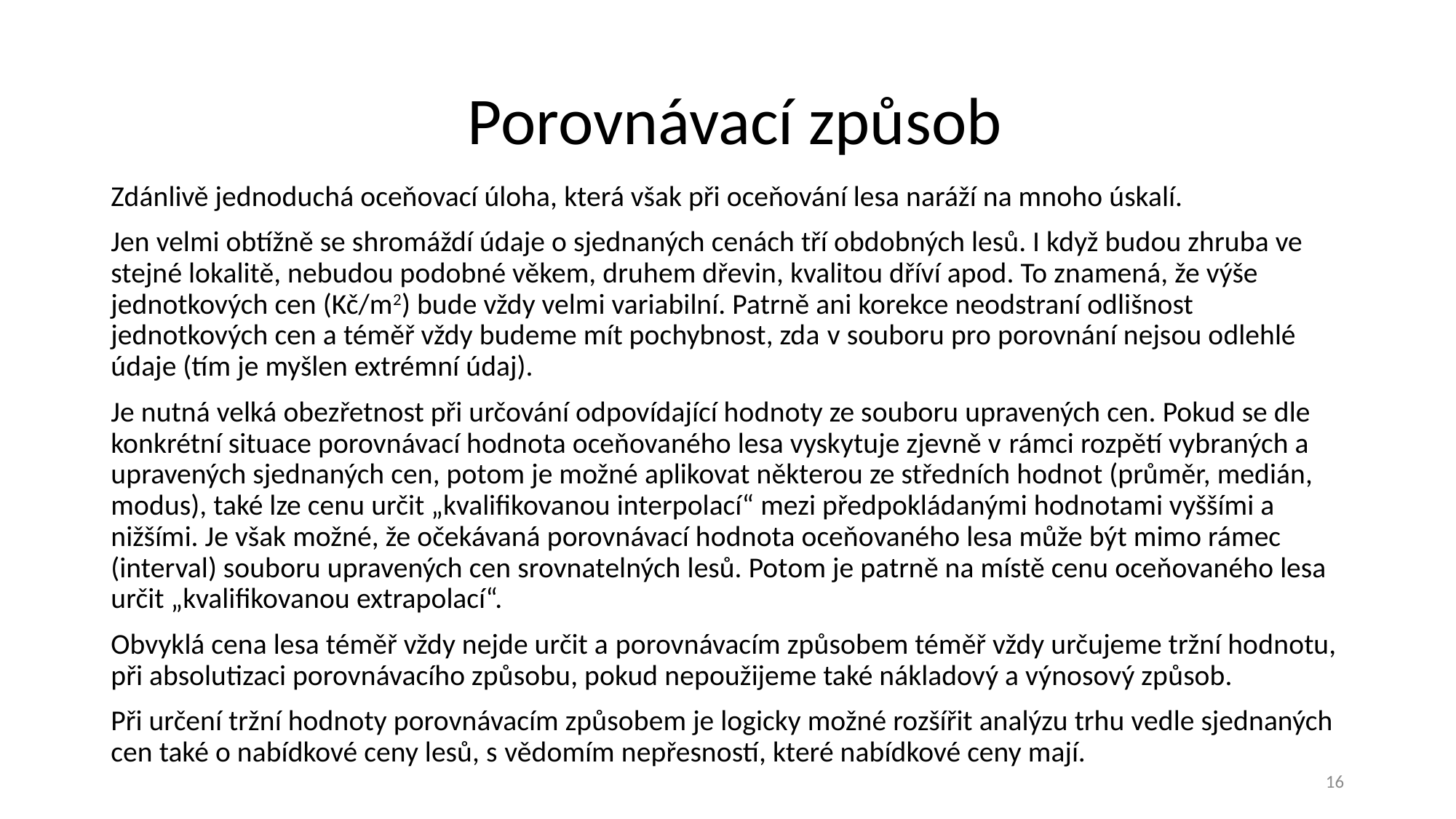

# Porovnávací způsob
Zdánlivě jednoduchá oceňovací úloha, která však při oceňování lesa naráží na mnoho úskalí.
Jen velmi obtížně se shromáždí údaje o sjednaných cenách tří obdobných lesů. I když budou zhruba ve stejné lokalitě, nebudou podobné věkem, druhem dřevin, kvalitou dříví apod. To znamená, že výše jednotkových cen (Kč/m2) bude vždy velmi variabilní. Patrně ani korekce neodstraní odlišnost jednotkových cen a téměř vždy budeme mít pochybnost, zda v souboru pro porovnání nejsou odlehlé údaje (tím je myšlen extrémní údaj).
Je nutná velká obezřetnost při určování odpovídající hodnoty ze souboru upravených cen. Pokud se dle konkrétní situace porovnávací hodnota oceňovaného lesa vyskytuje zjevně v rámci rozpětí vybraných a upravených sjednaných cen, potom je možné aplikovat některou ze středních hodnot (průměr, medián, modus), také lze cenu určit „kvalifikovanou interpolací“ mezi předpokládanými hodnotami vyššími a nižšími. Je však možné, že očekávaná porovnávací hodnota oceňovaného lesa může být mimo rámec (interval) souboru upravených cen srovnatelných lesů. Potom je patrně na místě cenu oceňovaného lesa určit „kvalifikovanou extrapolací“.
Obvyklá cena lesa téměř vždy nejde určit a porovnávacím způsobem téměř vždy určujeme tržní hodnotu, při absolutizaci porovnávacího způsobu, pokud nepoužijeme také nákladový a výnosový způsob.
Při určení tržní hodnoty porovnávacím způsobem je logicky možné rozšířit analýzu trhu vedle sjednaných cen také o nabídkové ceny lesů, s vědomím nepřesností, které nabídkové ceny mají.

16